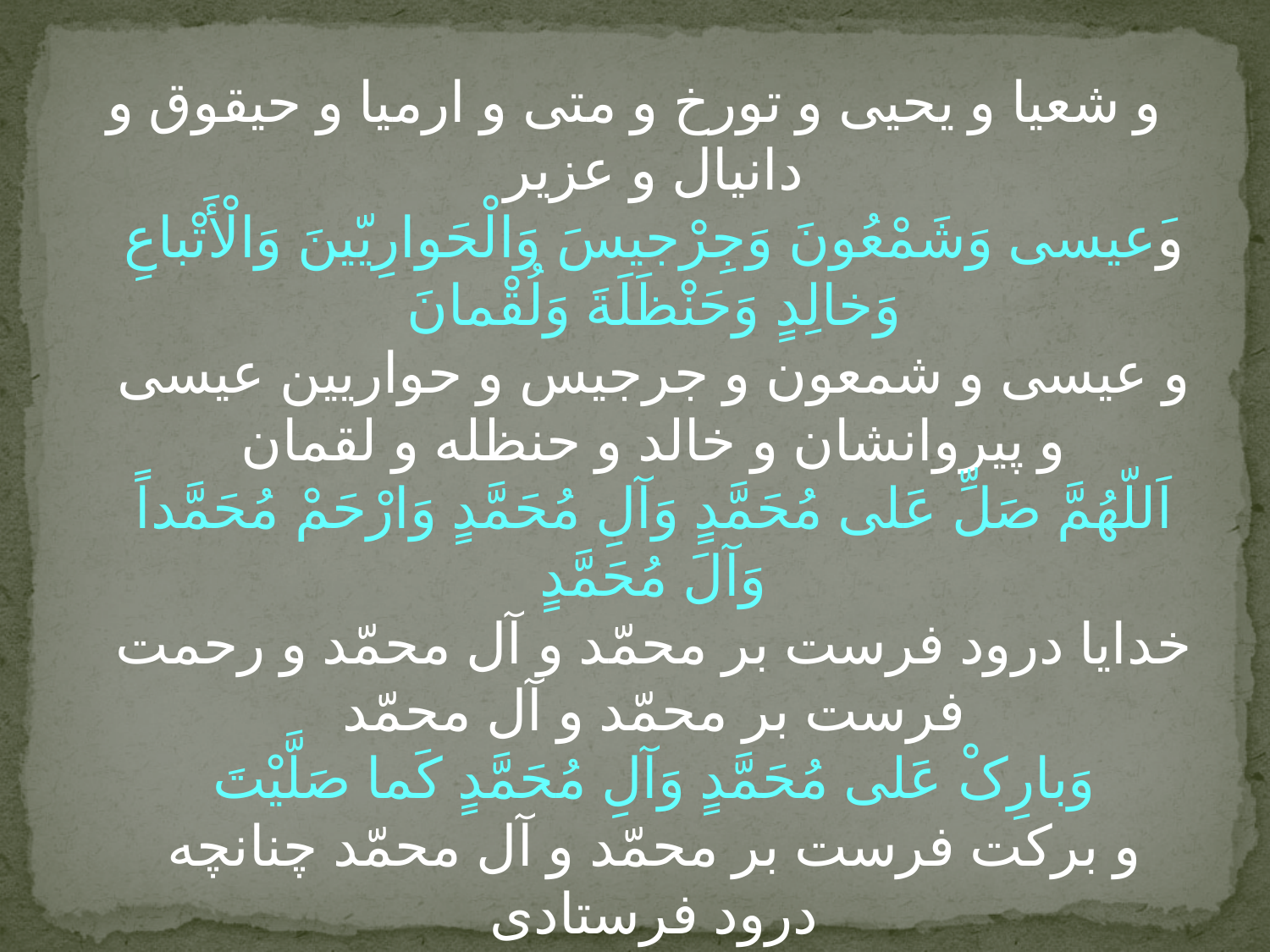

#
و شعیا و یحیى و تورخ و متى و ارمیا و حیقوق و دانیال و عزیر
وَعیسى‏ وَشَمْعُونَ وَجِرْجیسَ وَالْحَوارِیّینَ وَالْأَتْباعِ وَخالِدٍ وَحَنْظَلَةَ وَلُقْمانَ
و عیسى و شمعون و جرجیس و حواریین عیسى و پیروانشان و خالد و حنظله و لقمان
اَللّهُمَّ صَلِّ عَلى‏ مُحَمَّدٍ وَآلِ مُحَمَّدٍ وَارْحَمْ‏ مُحَمَّداً وَآلَ مُحَمَّدٍ
خدایا درود فرست بر محمّد و آل محمّد و رحمت فرست بر محمّد و آل محمّد
وَبارِکْ عَلى‏ مُحَمَّدٍ وَآلِ مُحَمَّدٍ کَما صَلَّیْتَ‏
و برکت فرست بر محمّد و آل محمّد چنانچه درود فرستادى‏